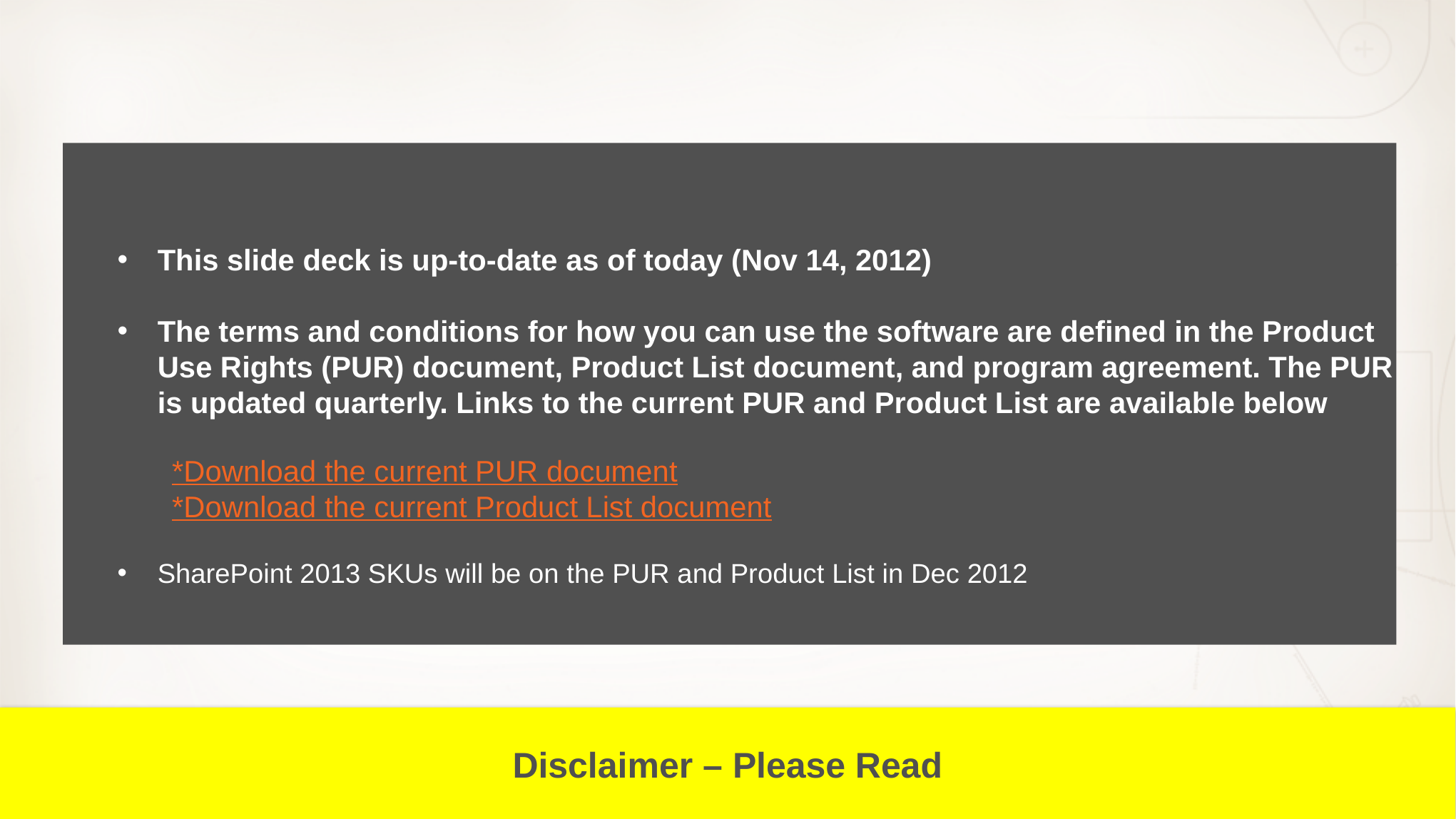

This slide deck is up-to-date as of today (Nov 14, 2012)

The terms and conditions for how you can use the software are defined in the Product Use Rights (PUR) document, Product List document, and program agreement. The PUR is updated quarterly. Links to the current PUR and Product List are available below

*Download the current PUR document
*Download the current Product List document

SharePoint 2013 SKUs will be on the PUR and Product List in Dec 2012

Disclaimer – Please Read